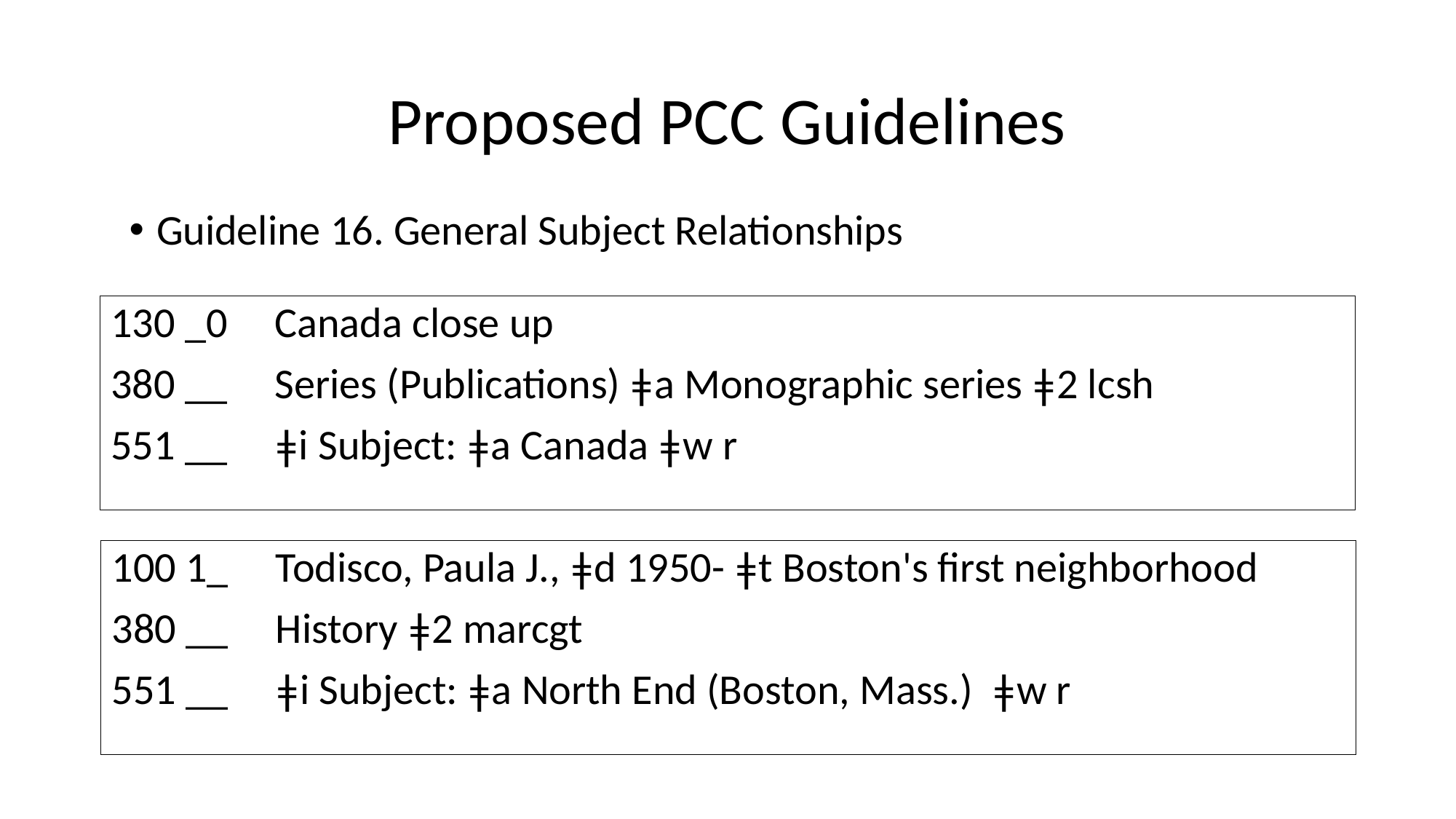

# Proposed PCC Guidelines
Guideline 16. General Subject Relationships

130 _0	Canada close up
380 __	Series (Publications) ǂa Monographic series ǂ2 lcsh
551 __	ǂi Subject: ǂa Canada ǂw r

100 1_	Todisco, Paula J., ǂd 1950- ǂt Boston's first neighborhood
380 __	History ǂ2 marcgt
551 __	ǂi Subject: ǂa North End (Boston, Mass.)  ǂw r